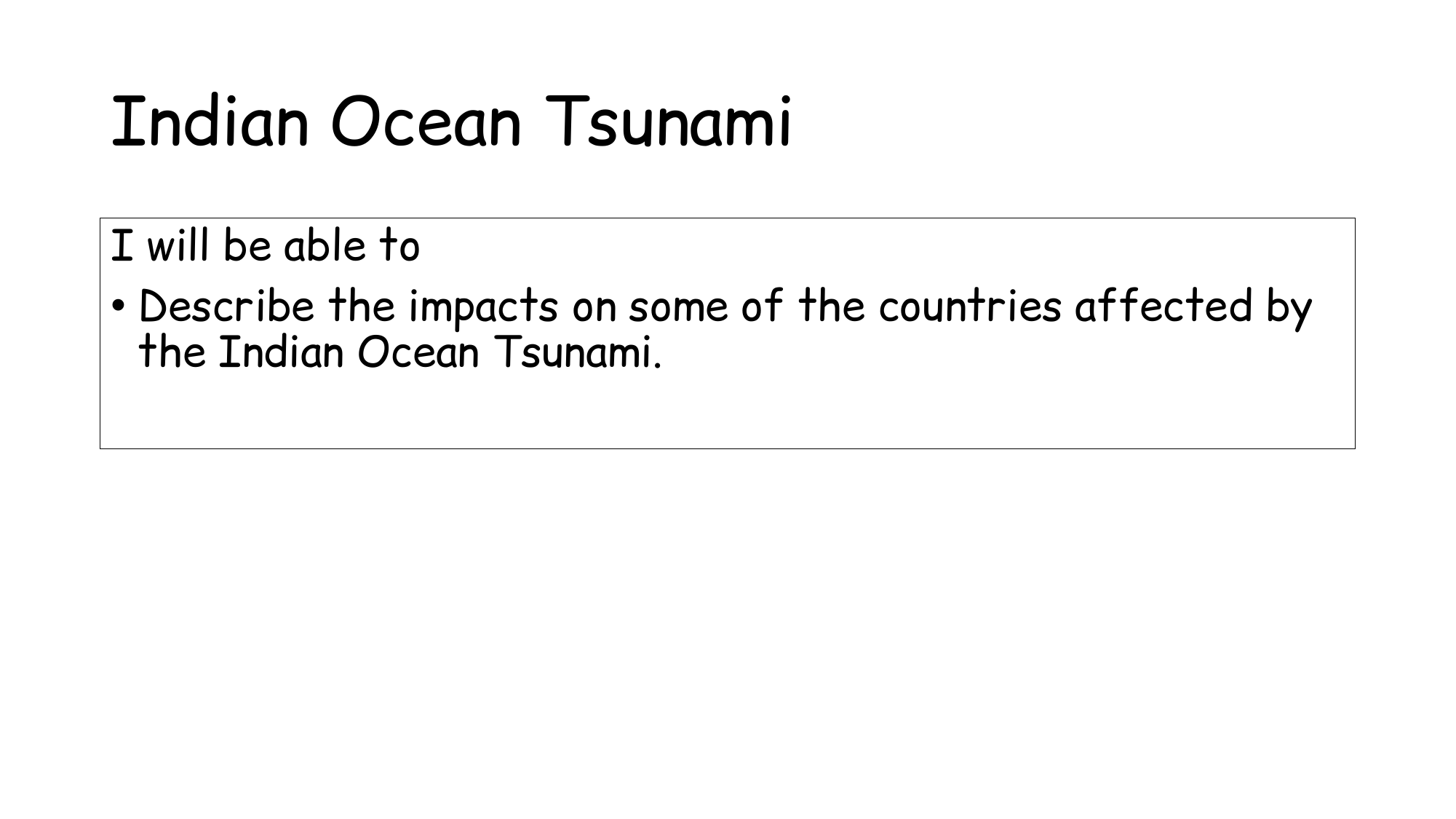

# Indian Ocean Tsunami
I will be able to
Describe the impacts on some of the countries affected by the Indian Ocean Tsunami.